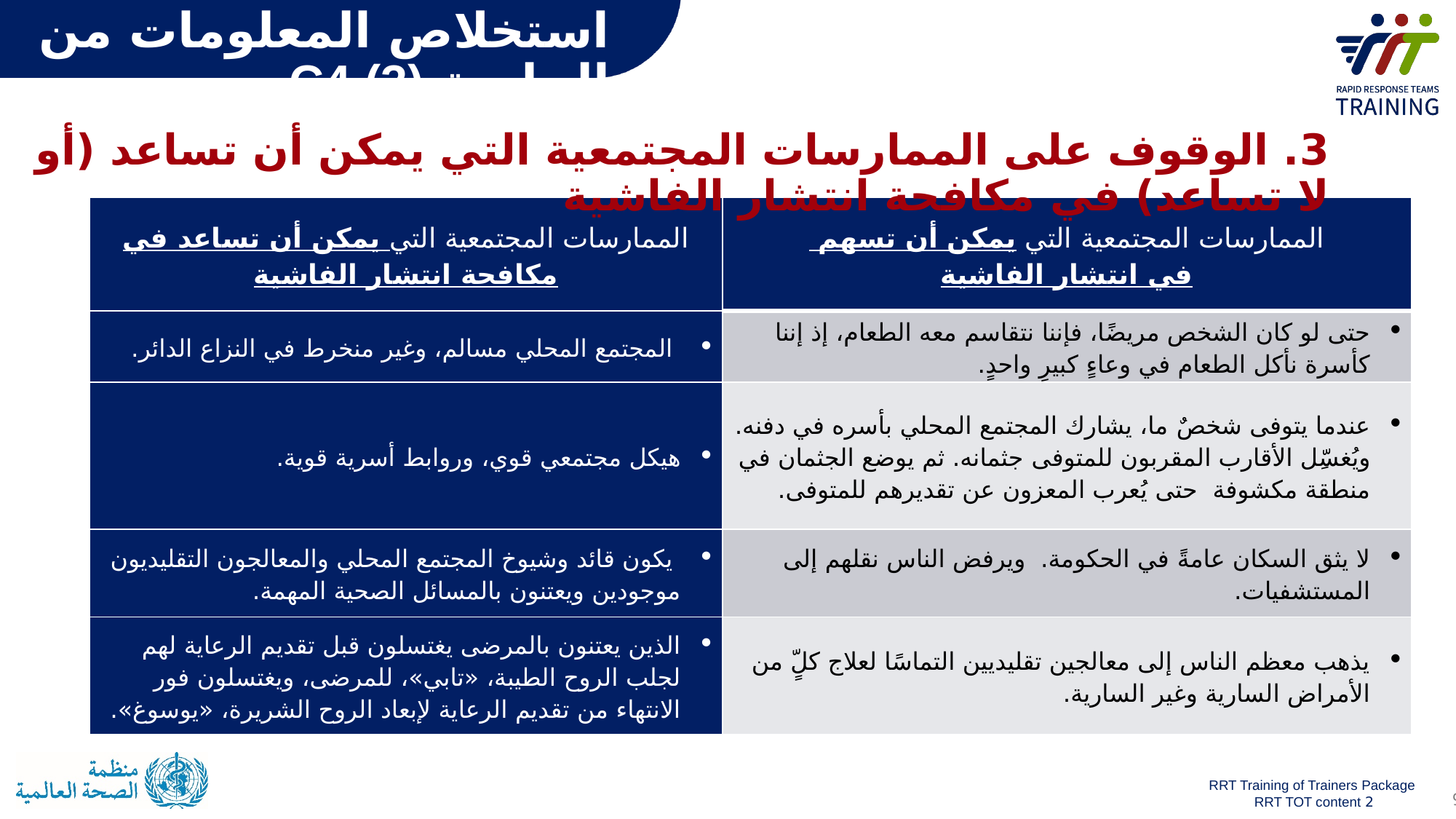

استخلاص المعلومات من الجلسة C4 (3)
3. الوقوف على الممارسات المجتمعية التي يمكن أن تساعد (أو لا تساعد) في مكافحة انتشار الفاشية
| الممارسات المجتمعية التي يمكن أن تساعد في مكافحة انتشار الفاشية | الممارسات المجتمعية التي يمكن أن تسهم في انتشار الفاشية |
| --- | --- |
| المجتمع المحلي مسالم، وغير منخرط في النزاع الدائر. | حتى لو كان الشخص مريضًا، فإننا نتقاسم معه الطعام، إذ إننا كأسرة نأكل الطعام في وعاءٍ كبيرٍ واحدٍ. |
| هيكل مجتمعي قوي، وروابط أسرية قوية. | عندما يتوفى شخصٌ ما، يشارك المجتمع المحلي بأسره في دفنه. ويُغسِّل الأقارب المقربون للمتوفى جثمانه. ثم يوضع الجثمان في منطقة مكشوفة حتى يُعرب المعزون عن تقديرهم للمتوفى. |
| يكون قائد وشيوخ المجتمع المحلي والمعالجون التقليديون موجودين ويعتنون بالمسائل الصحية المهمة. | لا يثق السكان عامةً في الحكومة.  ويرفض الناس نقلهم إلى المستشفيات. |
| الذين يعتنون بالمرضى يغتسلون قبل تقديم الرعاية لهم لجلب الروح الطيبة، «تابي»، للمرضى، ويغتسلون فور الانتهاء من تقديم الرعاية لإبعاد الروح الشريرة، «يوسوغ». | يذهب معظم الناس إلى معالجين تقليديين التماسًا لعلاج كلٍّ من الأمراض السارية وغير السارية. |